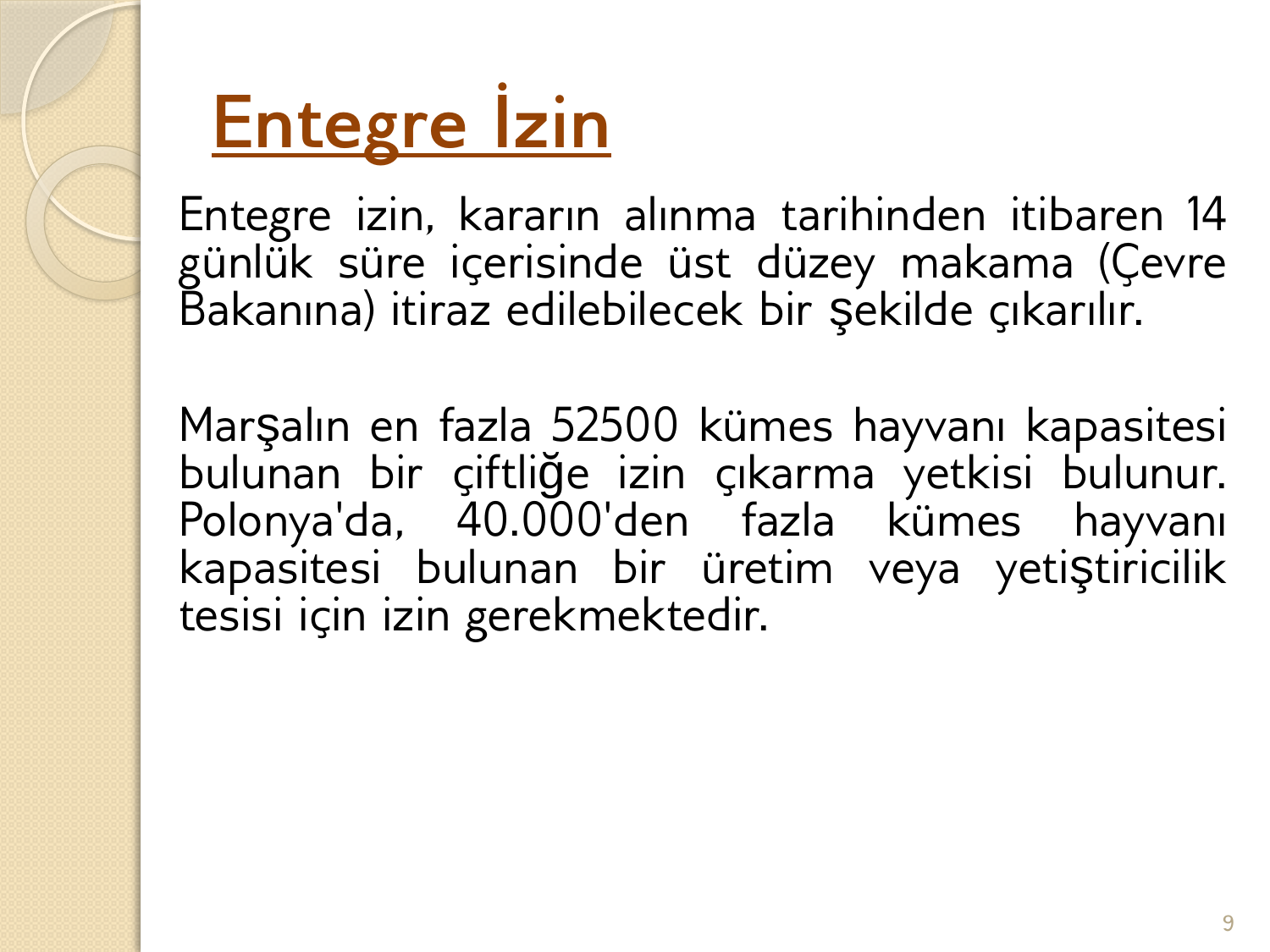

# Entegre İzin
Entegre izin, kararın alınma tarihinden itibaren 14 günlük süre içerisinde üst düzey makama (Çevre Bakanına) itiraz edilebilecek bir şekilde çıkarılır.

Marşalın en fazla 52500 kümes hayvanı kapasitesi bulunan bir çiftliğe izin çıkarma yetkisi bulunur. Polonya'da, 40.000'den fazla kümes hayvanı kapasitesi bulunan bir üretim veya yetiştiricilik tesisi için izin gerekmektedir.
9